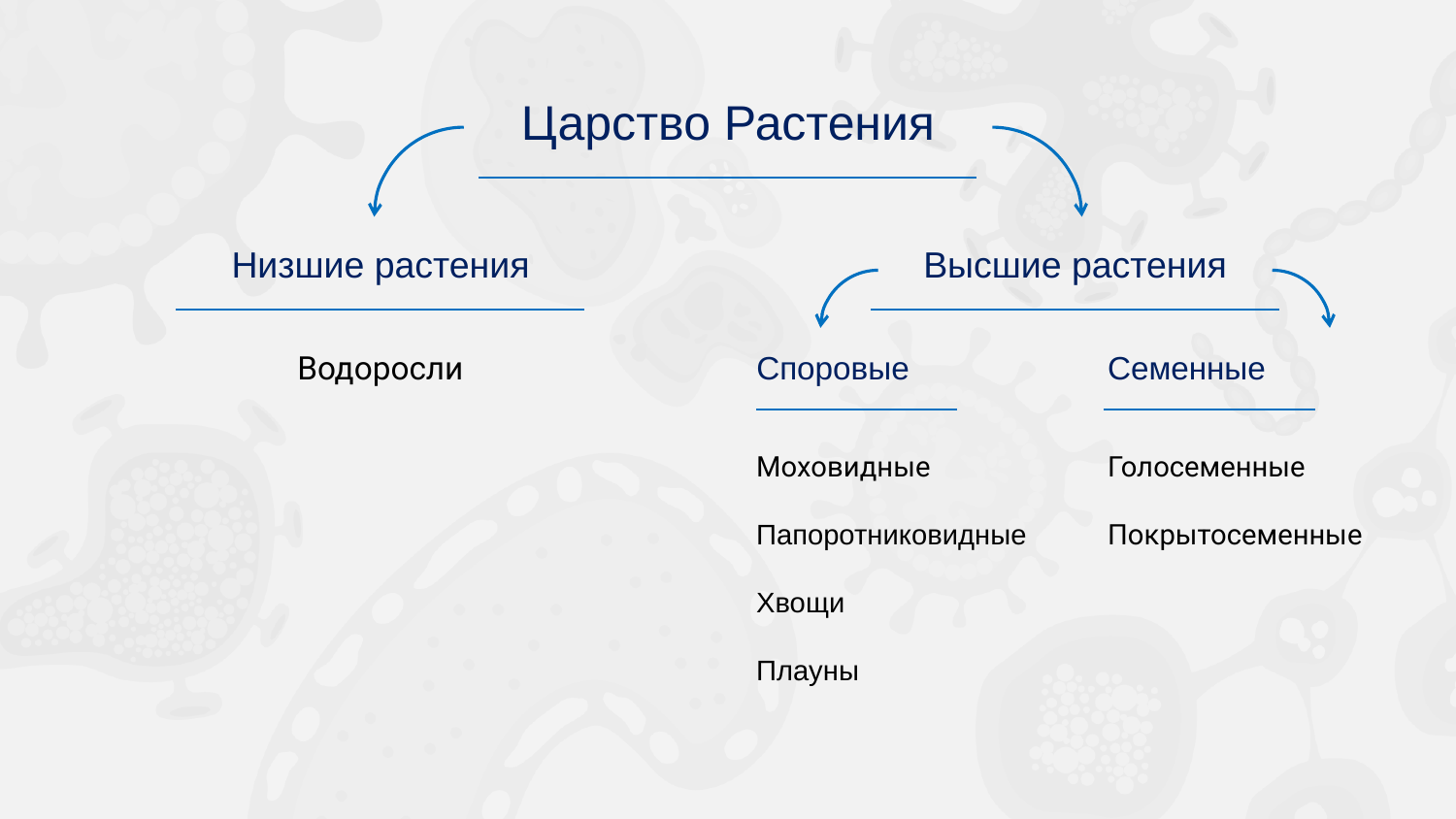

Царство Растения

Низшие растения
Высшие растения

Водоросли
Споровые
Семенные
Моховидные

Папоротниковидные

Хвощи

Плауны
Голосеменные

Покрытосеменные